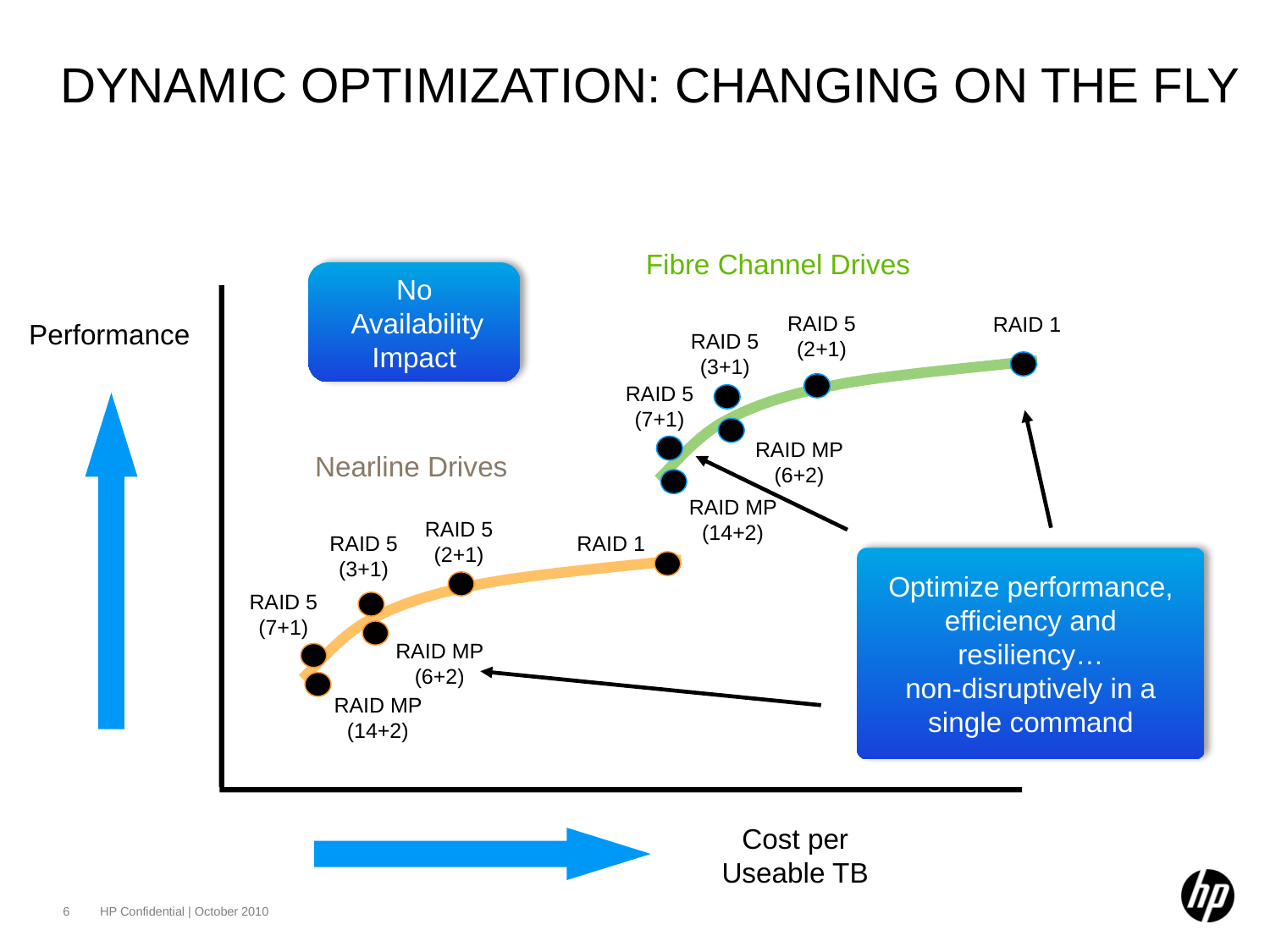

# Dynamic Optimization: Changing on the FLY
Fibre Channel Drives
No
 Availability Impact

RAID 5 (2+1)
RAID 1
Performance
RAID 5 (3+1)

RAID 5 (7+1)

RAID MP (6+2)

Nearline Drives

RAID MP (14+2)
RAID 5 (2+1)
RAID 5 (3+1)
RAID 1
Optimize performance, efficiency and resiliency…
non-disruptively in a single command

RAID 5 (7+1)

RAID MP (6+2)

RAID MP (14+2)

Cost per Useable TB